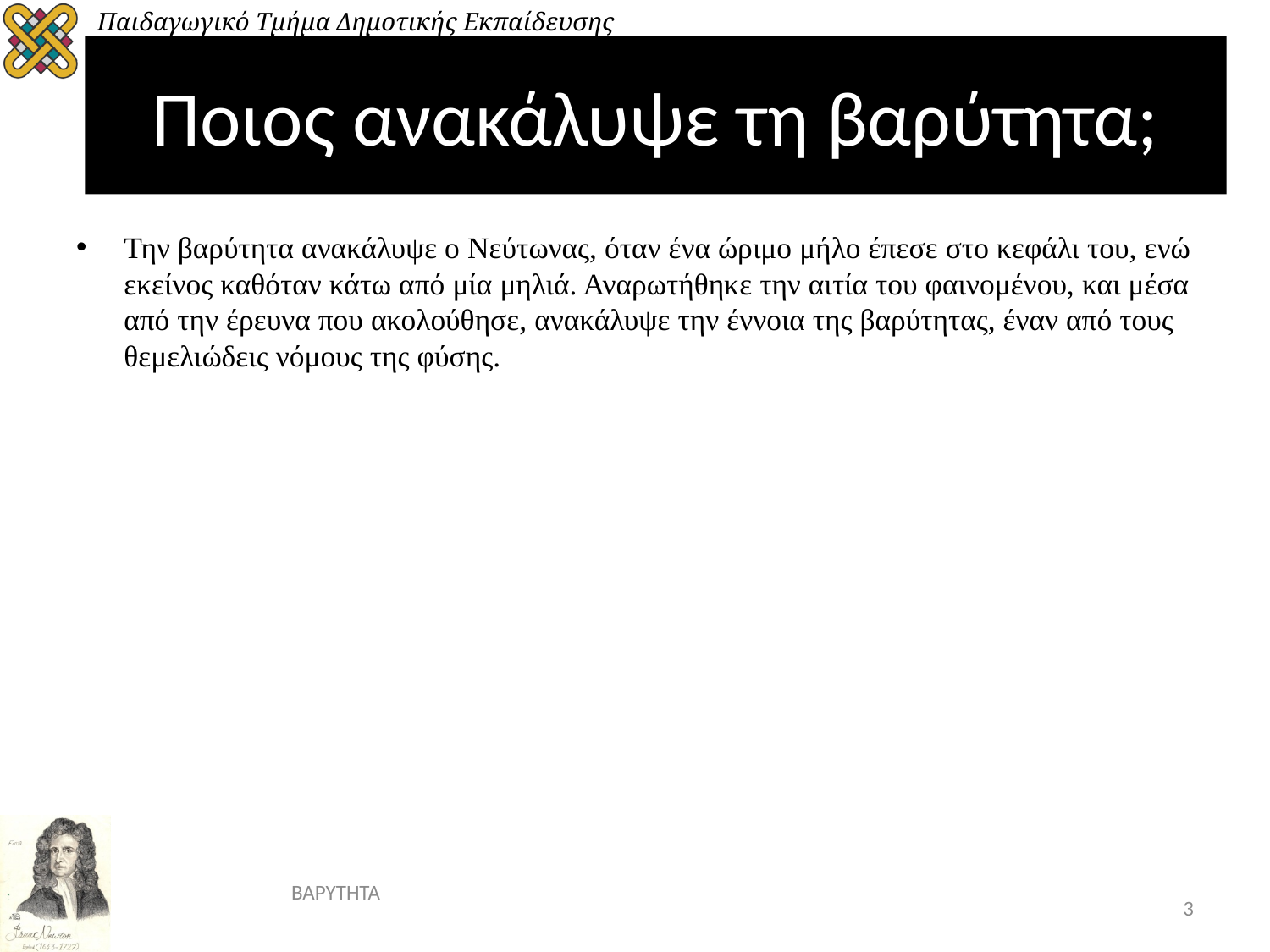

# Ποιος ανακάλυψε τη βαρύτητα;
Την βαρύτητα ανακάλυψε ο Νεύτωνας, όταν ένα ώριμο μήλο έπεσε στο κεφάλι του, ενώ εκείνος καθόταν κάτω από μία μηλιά. Αναρωτήθηκε την αιτία του φαινομένου, και μέσα από την έρευνα που ακολούθησε, ανακάλυψε την έννοια της βαρύτητας, έναν από τους θεμελιώδεις νόμους της φύσης.
ΒΑΡΥΤΗΤΑ
3